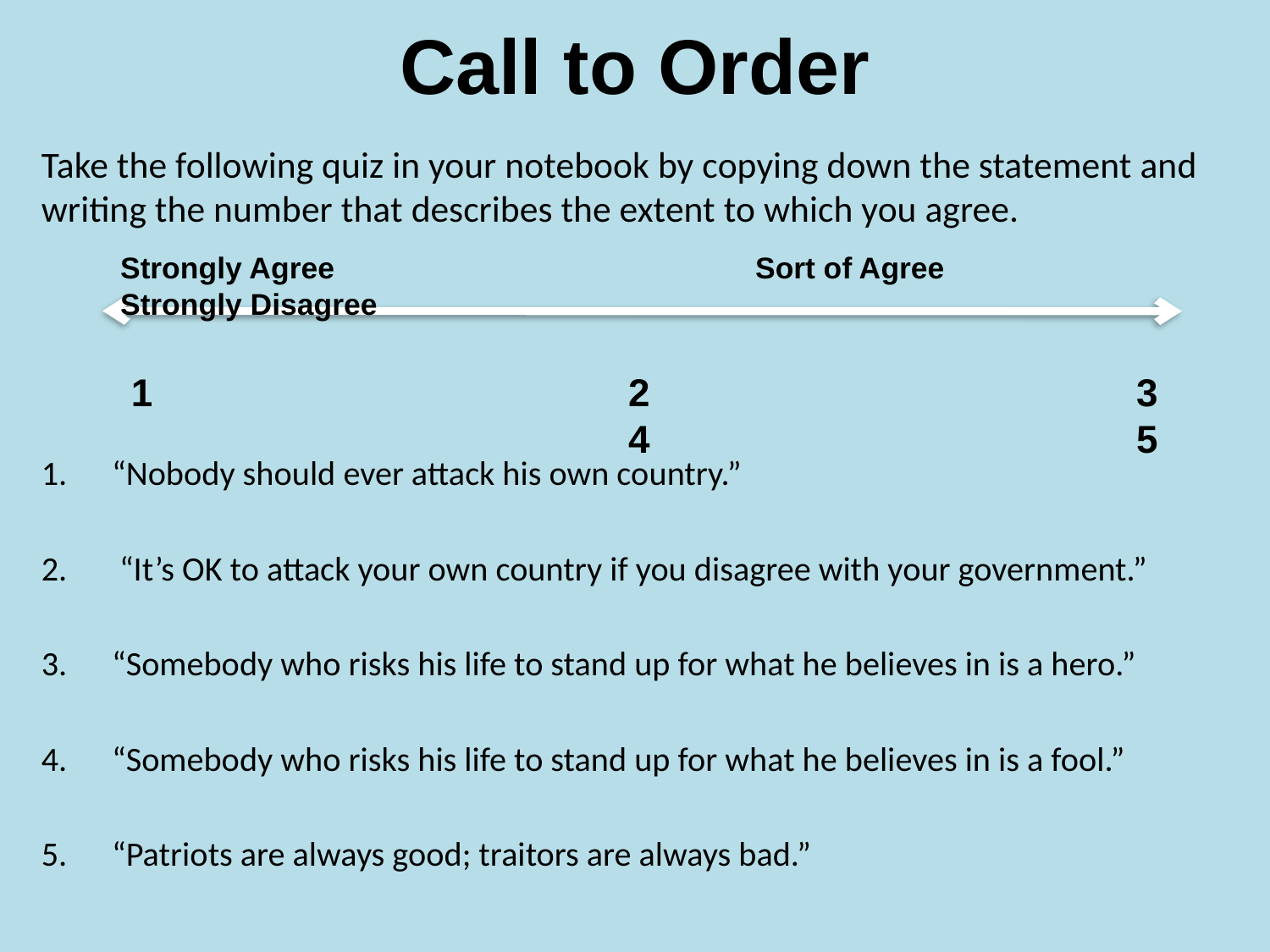

# Call to Order

Take the following quiz in your notebook by copying down the statement and writing the number that describes the extent to which you agree.

“Nobody should ever attack his own country.”

 “It’s OK to attack your own country if you disagree with your government.”

“Somebody who risks his life to stand up for what he believes in is a hero.”

“Somebody who risks his life to stand up for what he believes in is a fool.”

“Patriots are always good; traitors are always bad.”

Strongly Agree				Sort of Agree		  Strongly Disagree

 1				2				3				4				5